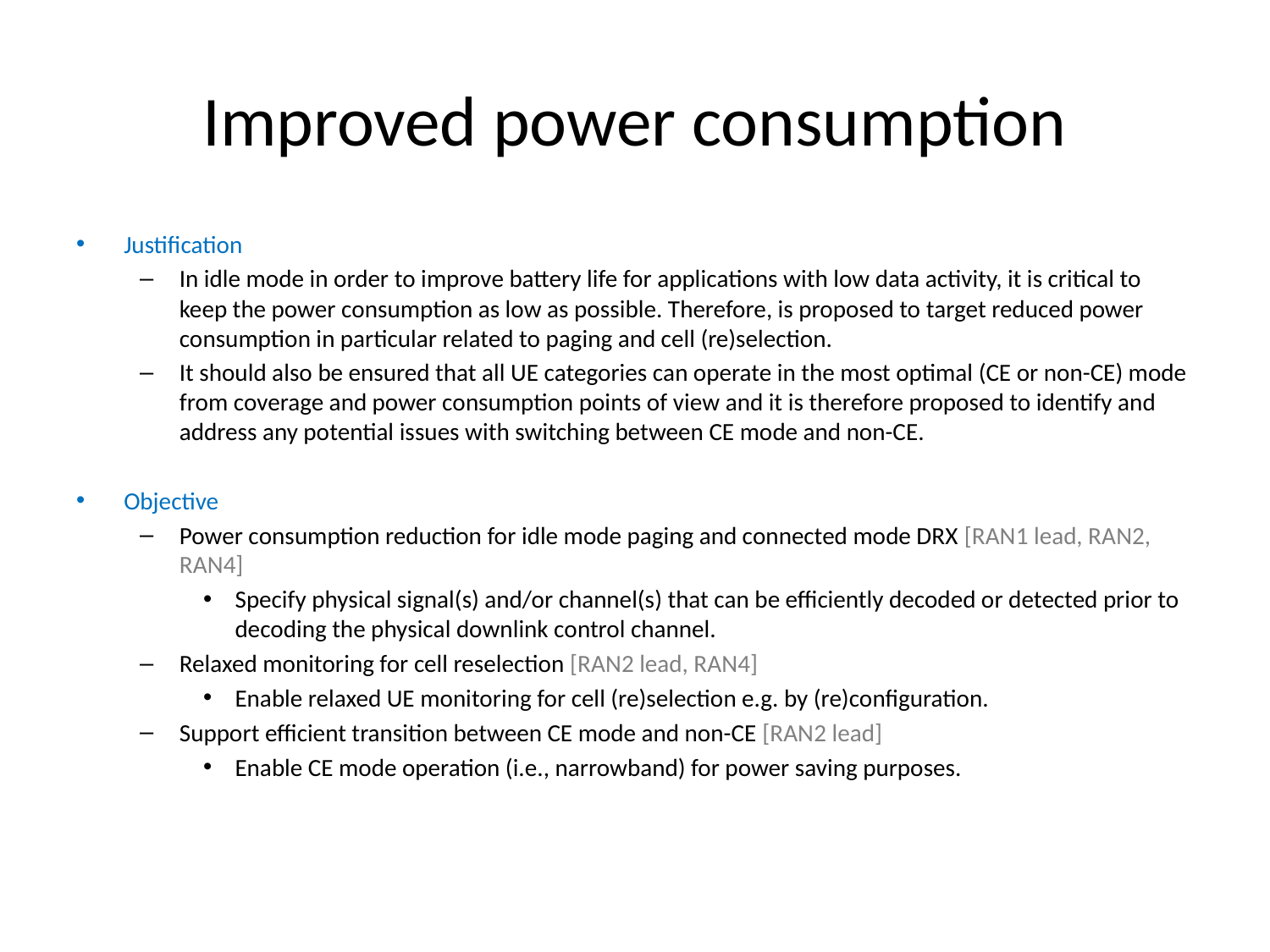

# Improved power consumption
Justification
In idle mode in order to improve battery life for applications with low data activity, it is critical to keep the power consumption as low as possible. Therefore, is proposed to target reduced power consumption in particular related to paging and cell (re)selection.
It should also be ensured that all UE categories can operate in the most optimal (CE or non-CE) mode from coverage and power consumption points of view and it is therefore proposed to identify and address any potential issues with switching between CE mode and non-CE.

Objective
Power consumption reduction for idle mode paging and connected mode DRX [RAN1 lead, RAN2, RAN4]
Specify physical signal(s) and/or channel(s) that can be efficiently decoded or detected prior to decoding the physical downlink control channel.
Relaxed monitoring for cell reselection [RAN2 lead, RAN4]
Enable relaxed UE monitoring for cell (re)selection e.g. by (re)configuration.
Support efficient transition between CE mode and non-CE [RAN2 lead]
Enable CE mode operation (i.e., narrowband) for power saving purposes.